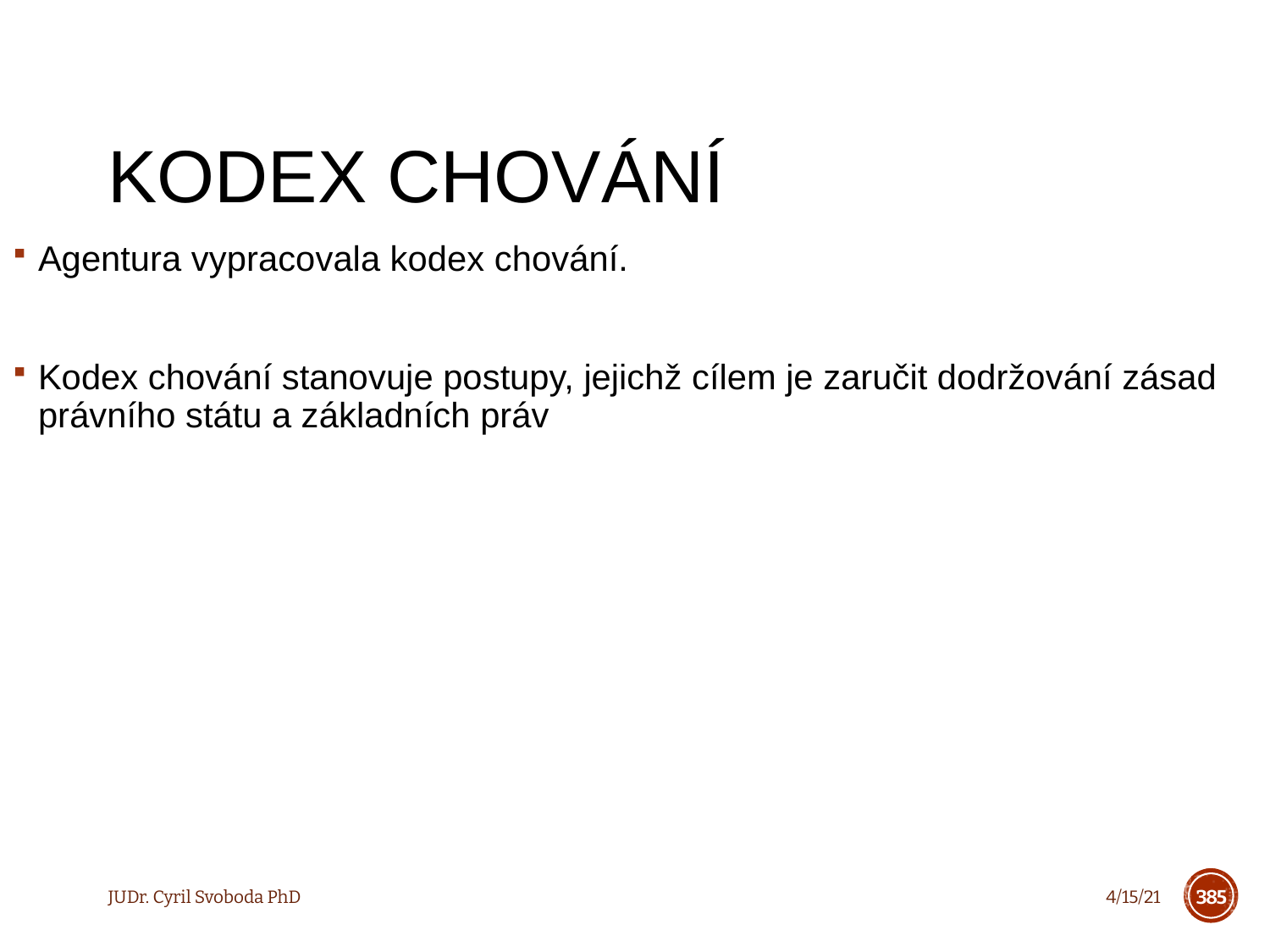

# Kodex chování
Agentura vypracovala kodex chování.

Kodex chování stanovuje postupy, jejichž cílem je zaručit dodržování zásad právního státu a základních práv
JUDr. Cyril Svoboda PhD
4/15/21
385